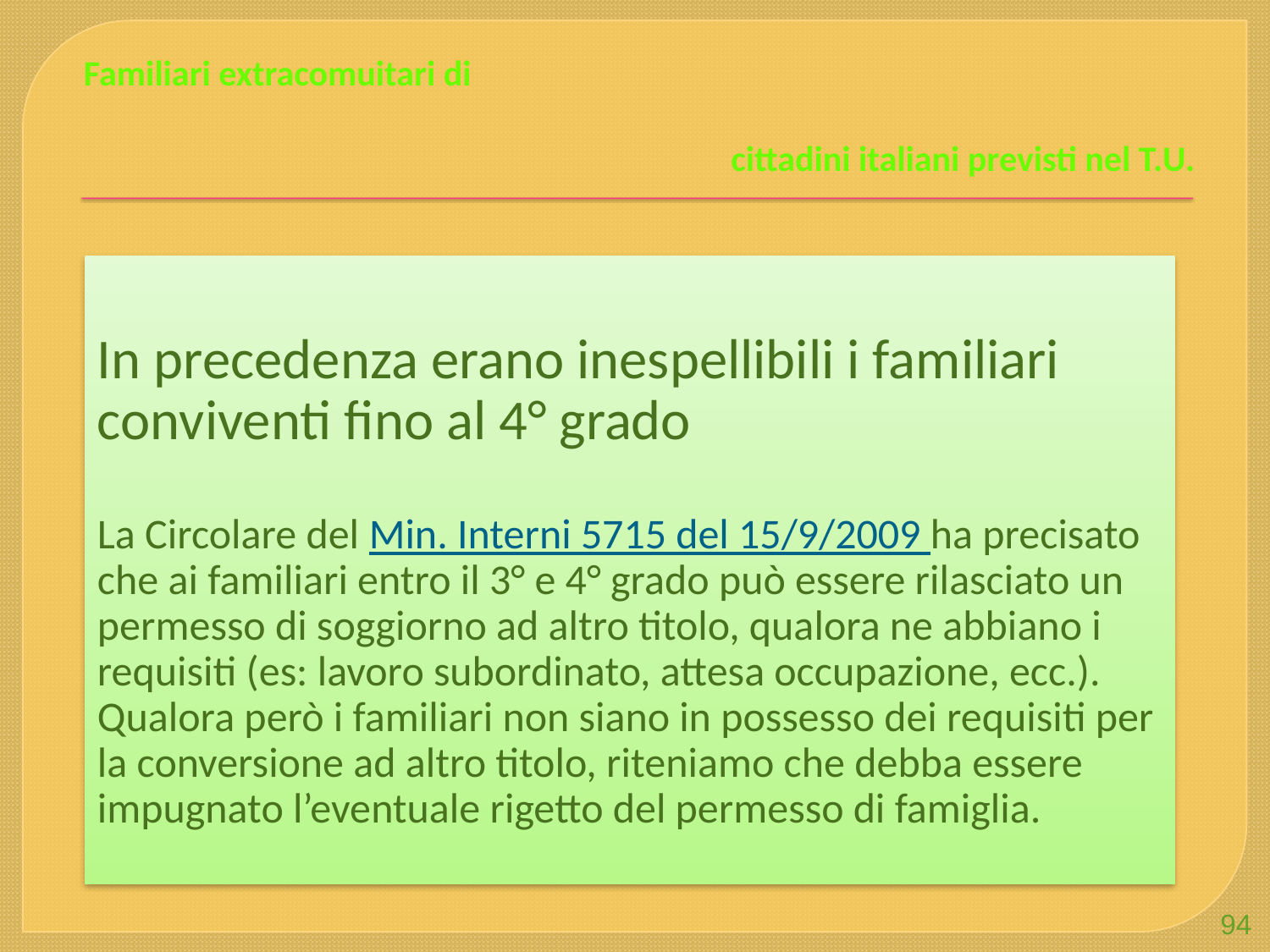

Familiari extracomuitari di                                                                                                                                                                                                                                                                                                                 cittadini italiani previsti nel T.U.

In precedenza erano inespellibili i familiari conviventi fino al 4° grado

La Circolare del Min. Interni 5715 del 15/9/2009 ha precisato che ai familiari entro il 3° e 4° grado può essere rilasciato un permesso di soggiorno ad altro titolo, qualora ne abbiano i requisiti (es: lavoro subordinato, attesa occupazione, ecc.). Qualora però i familiari non siano in possesso dei requisiti per la conversione ad altro titolo, riteniamo che debba essere impugnato l’eventuale rigetto del permesso di famiglia.

94